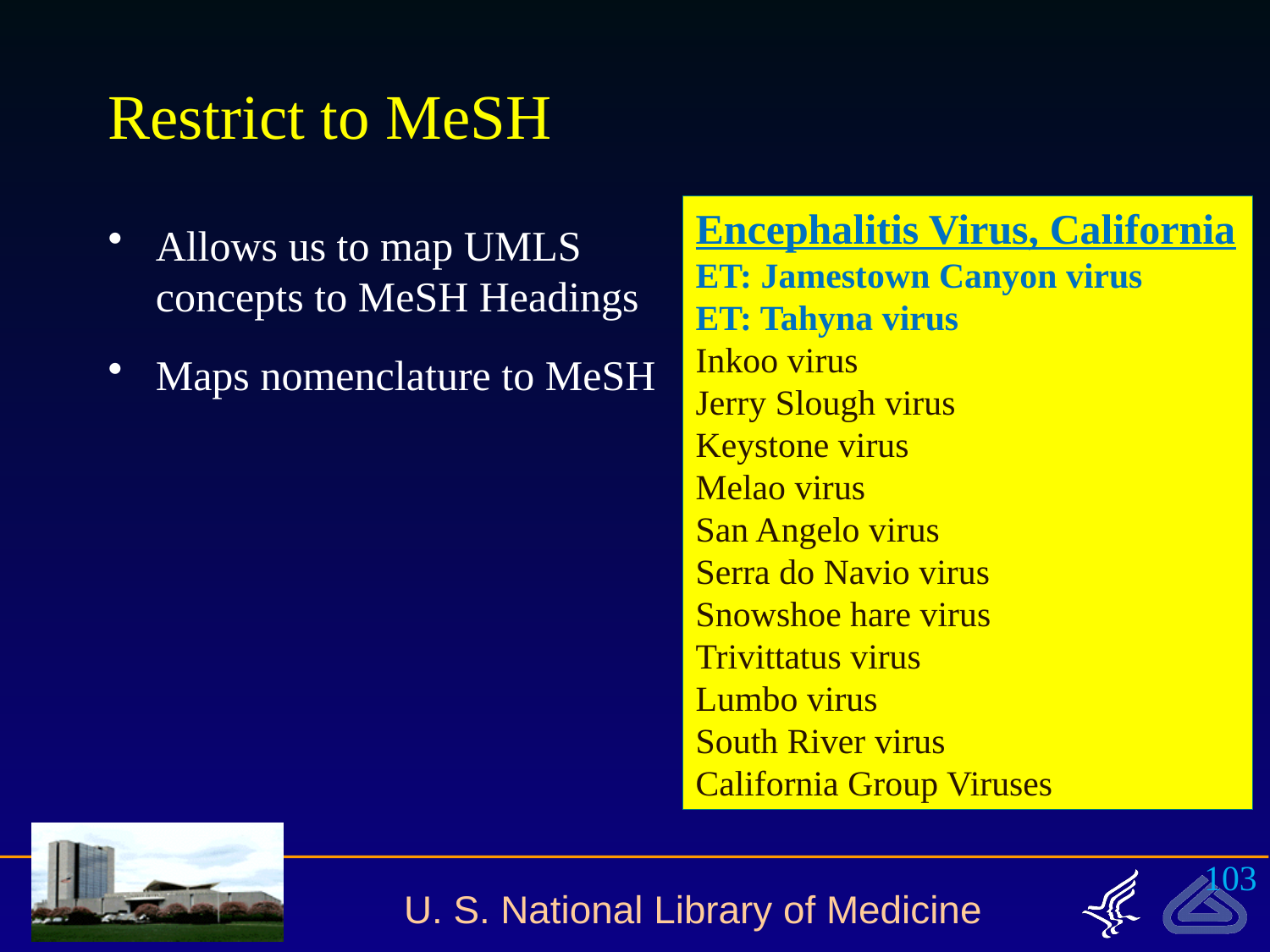

# Restrict to MeSH
Encephalitis Virus, California
ET: Jamestown Canyon virus
ET: Tahyna virus
Inkoo virus
Jerry Slough virus
Keystone virus
Melao virus
San Angelo virus
Serra do Navio virus
Snowshoe hare virus
Trivittatus virus
Lumbo virus
South River virus
California Group Viruses
Allows us to map UMLS concepts to MeSH Headings

Maps nomenclature to MeSH
103